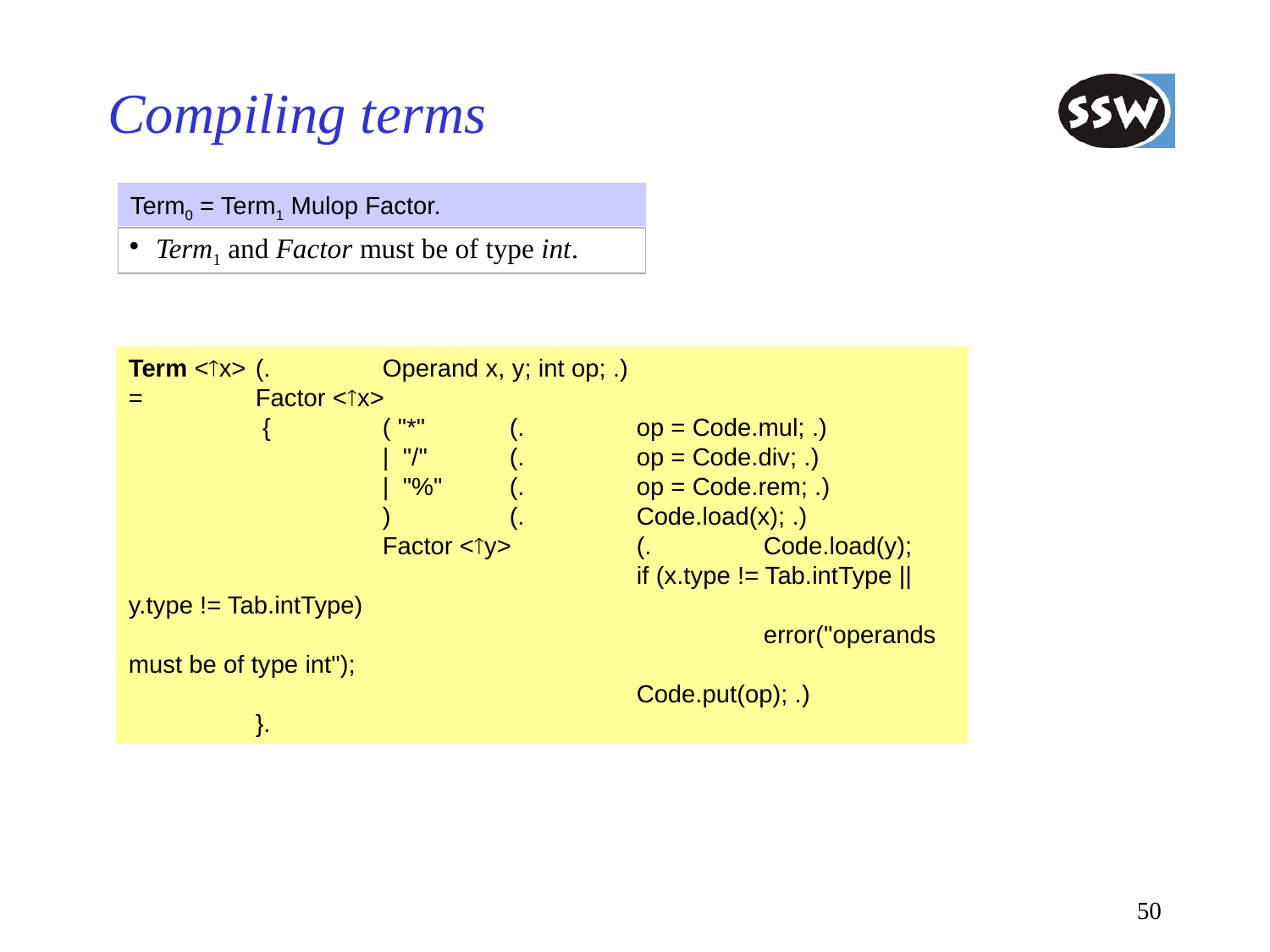

# Compiling terms
Term0 = Term1 Mulop Factor.

Term1 and Factor must be of type int.

Term <↑x>	(.	Operand x, y; int op; .)
=	Factor <↑x>
	 {	( "*"	(.	op = Code.mul; .)
		|  "/"	(.	op = Code.div; .)
		|  "%"	(.	op = Code.rem; .)
		)	(.	Code.load(x); .)
		Factor <↑y>	(.	Code.load(y);
				if (x.type != Tab.intType || y.type != Tab.intType)
					error("operands must be of type int");
				Code.put(op); .)
	}.
50